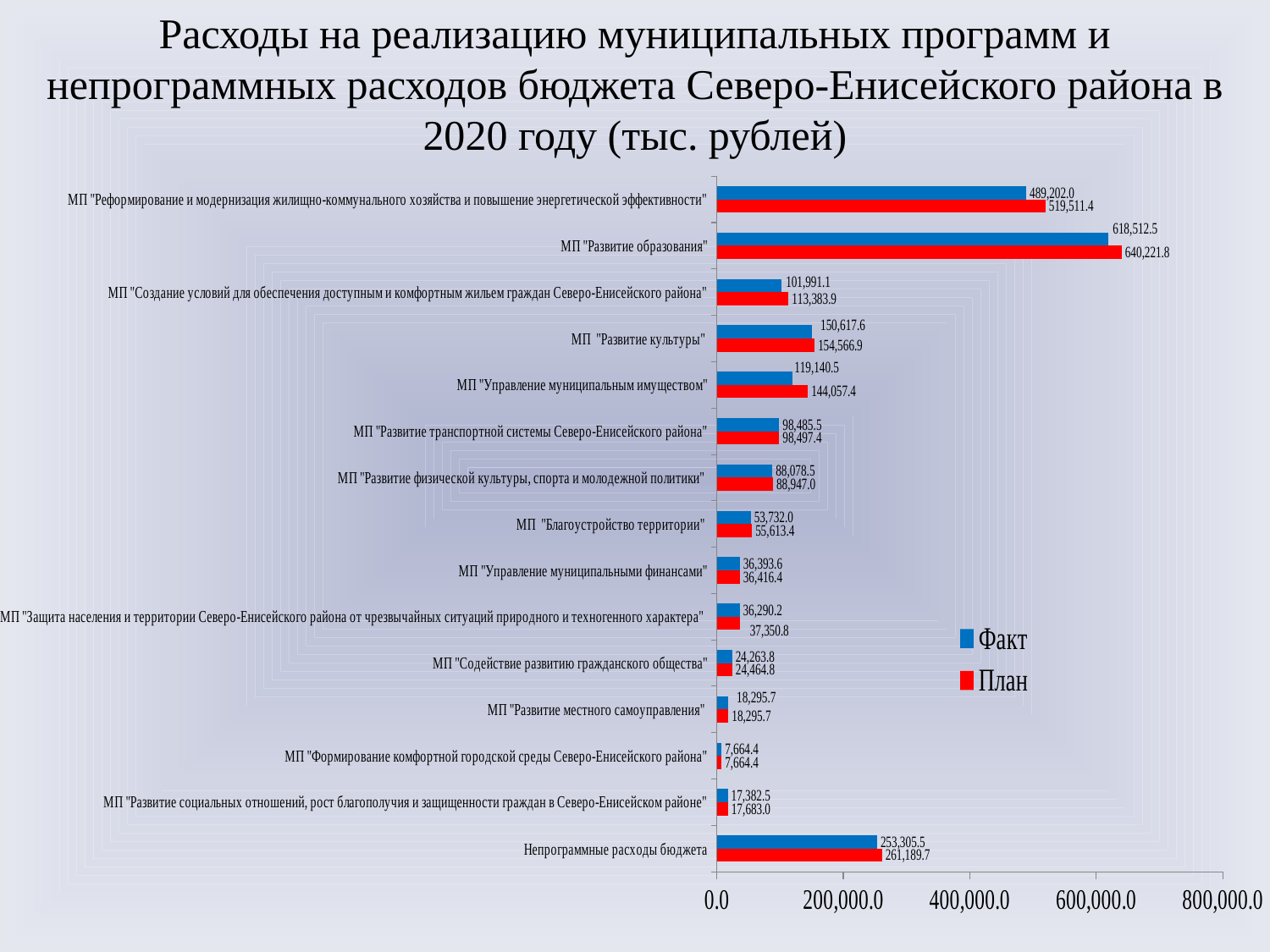

Расходы на реализацию муниципальных программ и непрограммных расходов бюджета Северо-Енисейского района в 2020 году (тыс. рублей)

### Chart

| Category | План | Факт |
|---|---|---|
| Непрограммные расходы бюджета | 261189.7 | 253305.5 |
| МП "Развитие социальных отношений, рост благополучия и защищенности граждан в Северо-Енисейском районе" | 17683.0 | 17382.5 |
| МП "Формирование комфортной городской среды Северо-Енисейского района" | 7664.4 | 7664.4 |
| МП "Развитие местного самоуправления"  | 18295.7 | 18295.7 |
| МП "Содействие развитию гражданского общества" | 24464.8 | 24263.8 |
| МП "Защита населения и территории Северо-Енисейского района от чрезвычайных ситуаций природного и техногенного характера"  | 37350.8 | 36290.2 |
| МП "Управление муниципальными финансами" | 36416.4 | 36393.6 |
| МП  "Благоустройство территории"  | 55613.4 | 53732.0 |
| МП "Развитие физической культуры, спорта и молодежной политики"  | 88947.0 | 88078.5 |
| МП "Развитие транспортной системы Северо-Енисейского района" | 98497.4 | 98485.5 |
| МП "Управление муниципальным имуществом" | 144057.4 | 119140.5 |
| МП  "Развитие культуры"  | 154566.9 | 150617.6 |
| МП "Создание условий для обеспечения доступным и комфортным жильем граждан Северо-Енисейского района" | 113383.9 | 101991.1 |
| МП "Развитие образования" | 640221.8 | 618512.5 |
| МП "Реформирование и модернизация жилищно-коммунального хозяйства и повышение энергетической эффективности" | 519511.4 | 489202.0 |